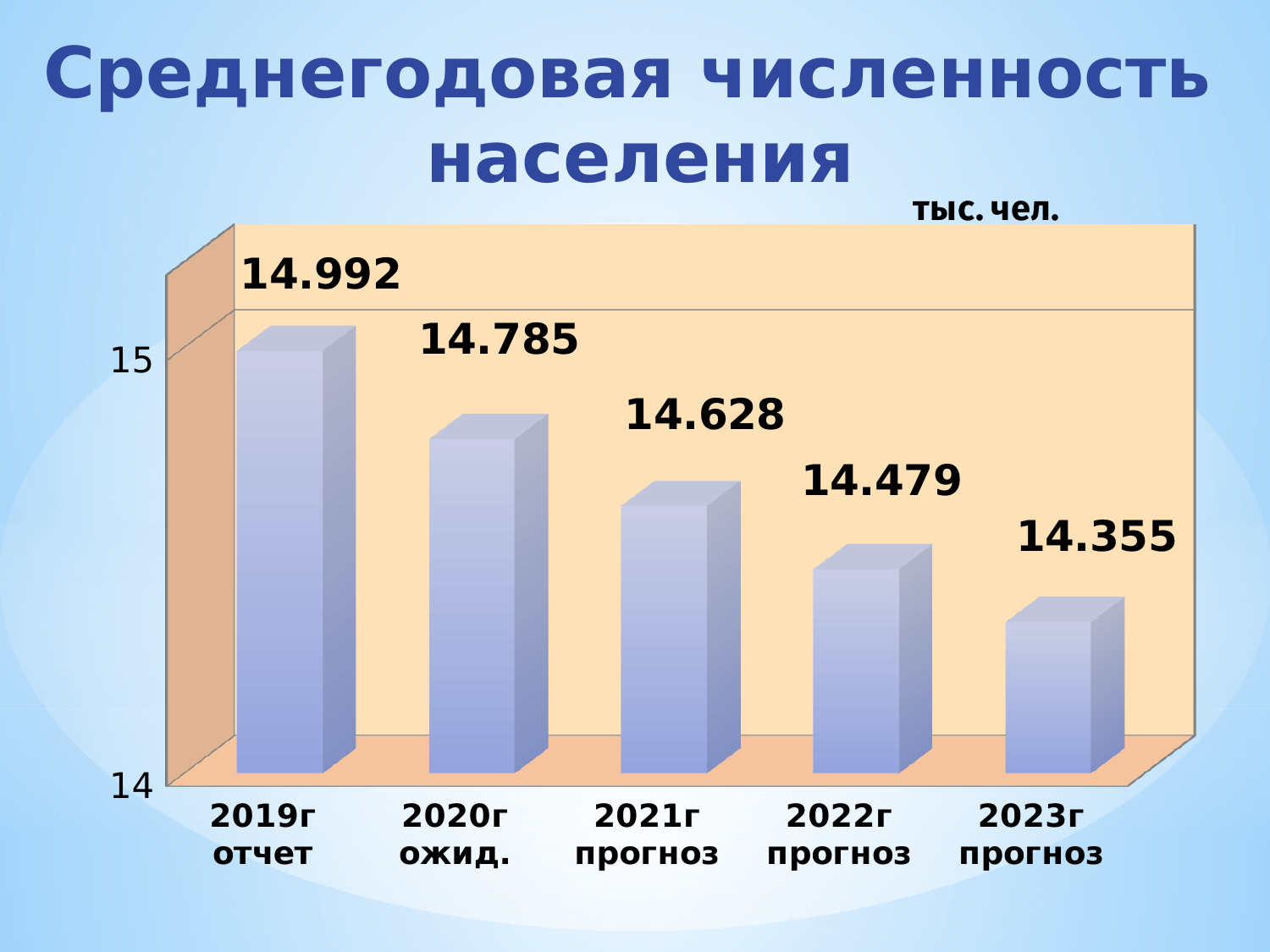

Среднегодовая численность
населения

[unsupported chart]

# Среднегодовая численность населения